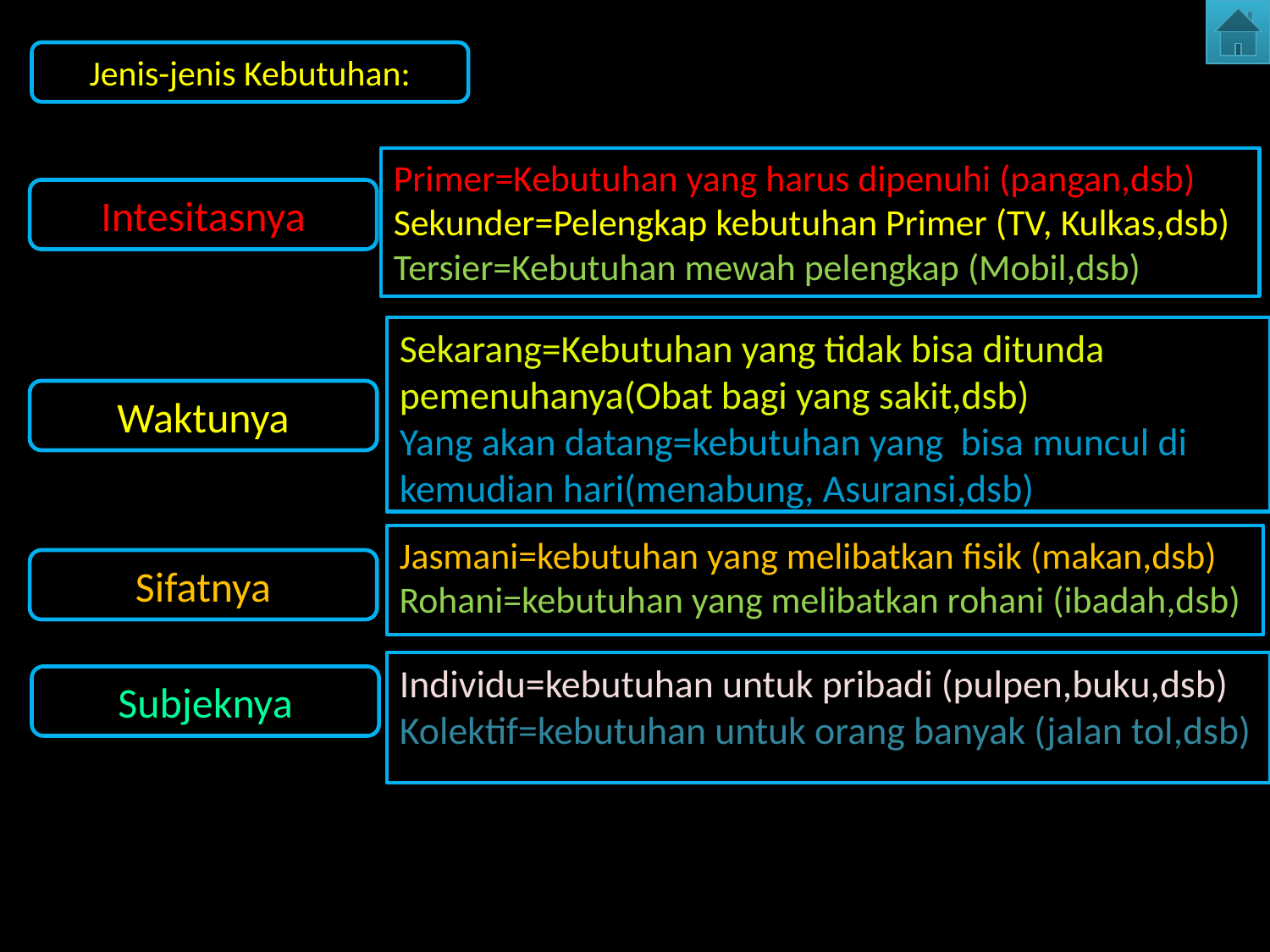

Jenis-jenis Kebutuhan:
Primer=Kebutuhan yang harus dipenuhi (pangan,dsb)
Sekunder=Pelengkap kebutuhan Primer (TV, Kulkas,dsb) Tersier=Kebutuhan mewah pelengkap (Mobil,dsb)
Intesitasnya
Sekarang=Kebutuhan yang tidak bisa ditunda pemenuhanya(Obat bagi yang sakit,dsb)
Yang akan datang=kebutuhan yang  bisa muncul di kemudian hari(menabung, Asuransi,dsb)
Waktunya
Jasmani=kebutuhan yang melibatkan fisik (makan,dsb)
Rohani=kebutuhan yang melibatkan rohani (ibadah,dsb)
Sifatnya
Individu=kebutuhan untuk pribadi (pulpen,buku,dsb)
Kolektif=kebutuhan untuk orang banyak (jalan tol,dsb)
Subjeknya